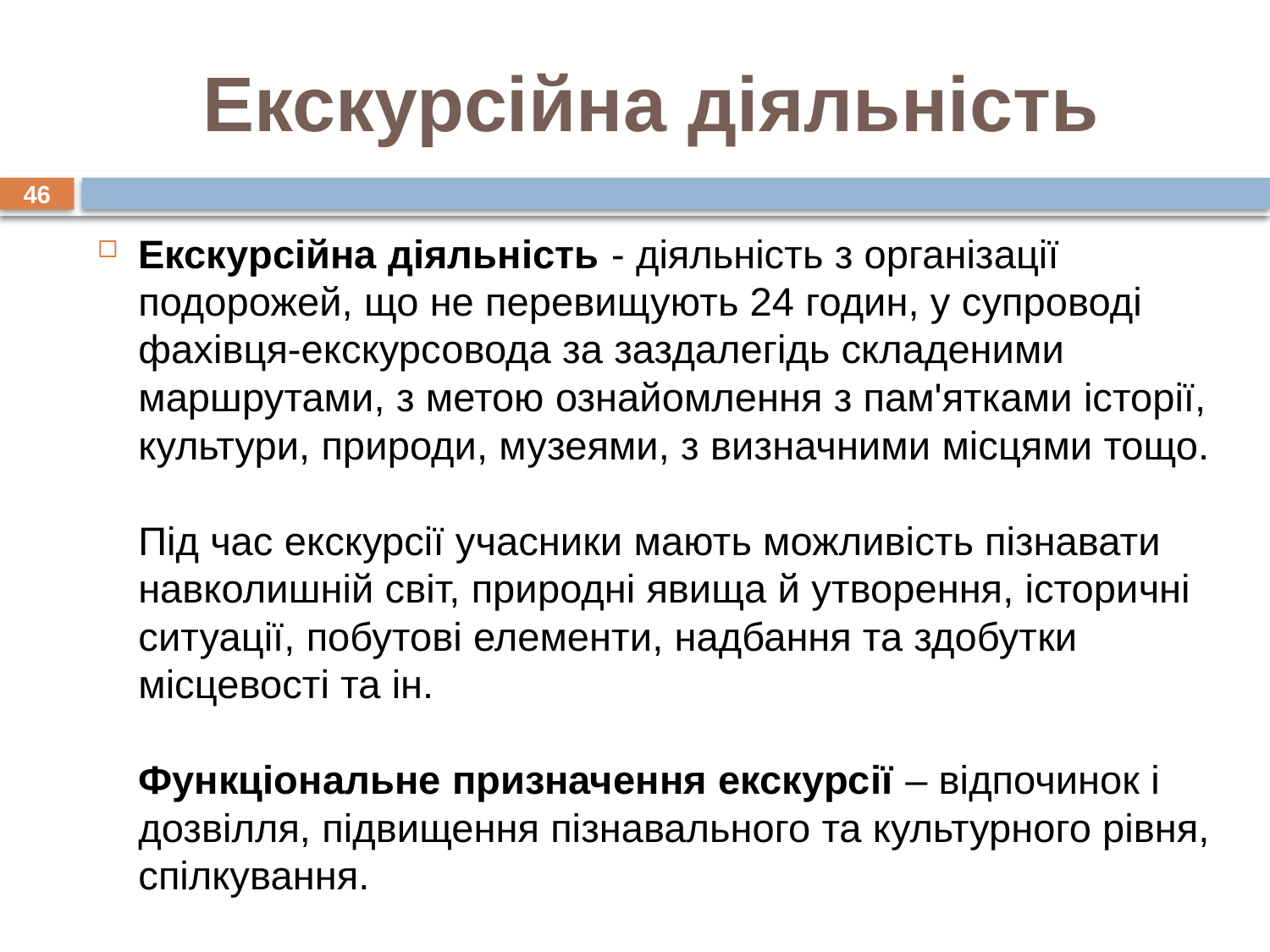

# Екскурсійна діяльність
46
Екскурсійна діяльність - діяльність з організації подорожей, що не перевищують 24 годин, у супроводі фахівця-екскурсовода за заздалегідь складеними маршрутами, з метою ознайомлення з пам'ятками історії, культури, природи, музеями, з визначними місцями тощо.
Під час екскурсії учасники мають можливість пізнавати навколишній світ, природні явища й утворення, історичні ситуації, побутові елементи, надбання та здобутки місцевості та ін.
Функціональне призначення екскурсії – відпочинок і дозвілля, підвищення пізнавального та культурного рівня, спілкування.